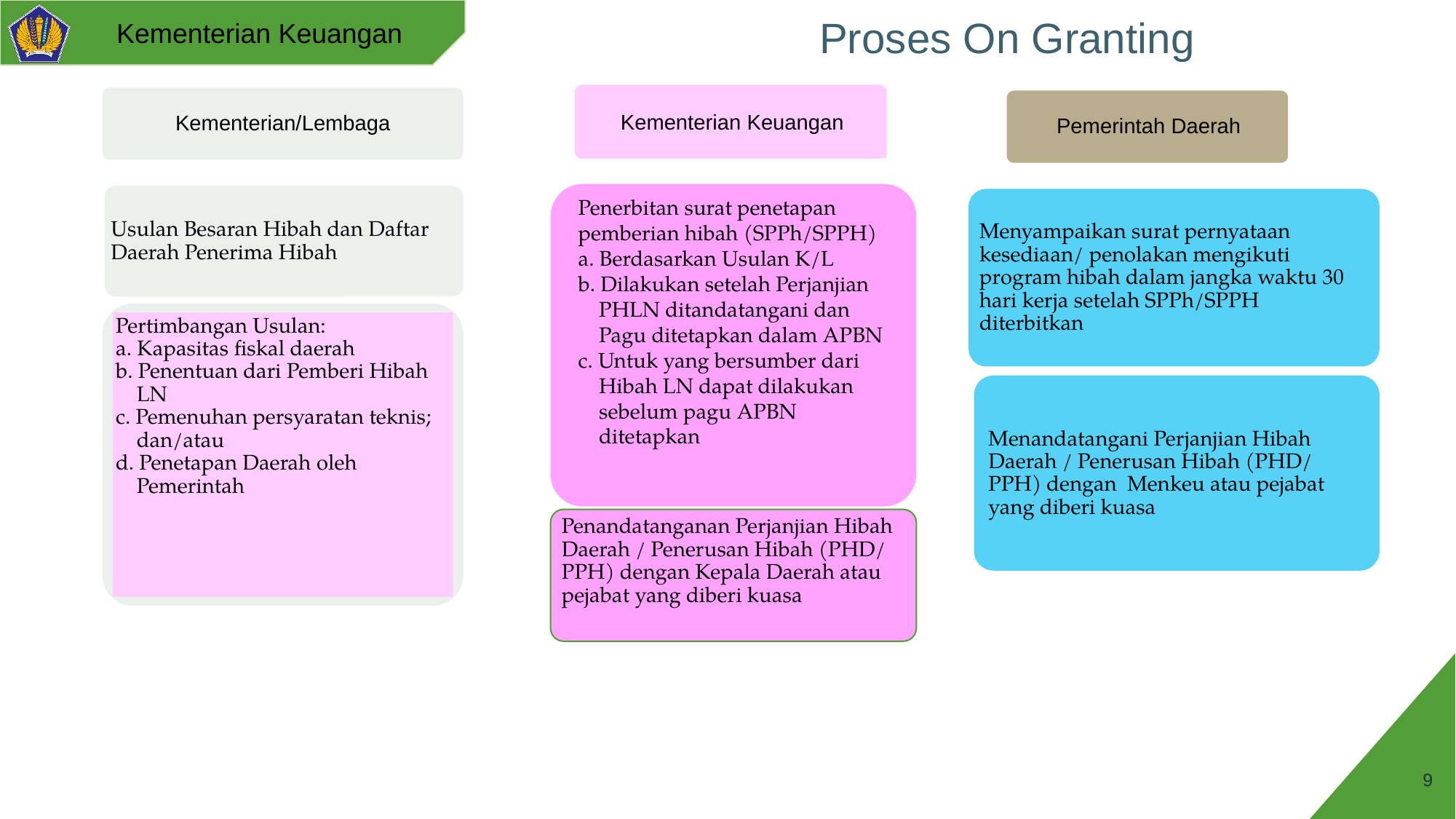

# Proses On Granting

Kementerian Keuangan

Kementerian/Lembaga

Pemerintah Daerah

Penerbitan surat penetapan pemberian hibah (SPPh/SPPH)
a. Berdasarkan Usulan K/L
b. Dilakukan setelah Perjanjian PHLN ditandatangani dan Pagu ditetapkan dalam APBN
c. Untuk yang bersumber dari Hibah LN dapat dilakukan sebelum pagu APBN ditetapkan

Usulan Besaran Hibah dan Daftar Daerah Penerima Hibah

Menyampaikan surat pernyataan kesediaan/ penolakan mengikuti program hibah dalam jangka waktu 30 hari kerja setelah SPPh/SPPH diterbitkan

Pertimbangan Usulan:
a. Kapasitas fiskal daerah
b. Penentuan dari Pemberi Hibah LN
c. Pemenuhan persyaratan teknis; dan/atau
d. Penetapan Daerah oleh Pemerintah

Menandatangani Perjanjian Hibah Daerah / Penerusan Hibah (PHD/ PPH) dengan  Menkeu atau pejabat yang diberi kuasa

Penandatanganan Perjanjian Hibah Daerah / Penerusan Hibah (PHD/ PPH) dengan Kepala Daerah atau pejabat yang diberi kuasa